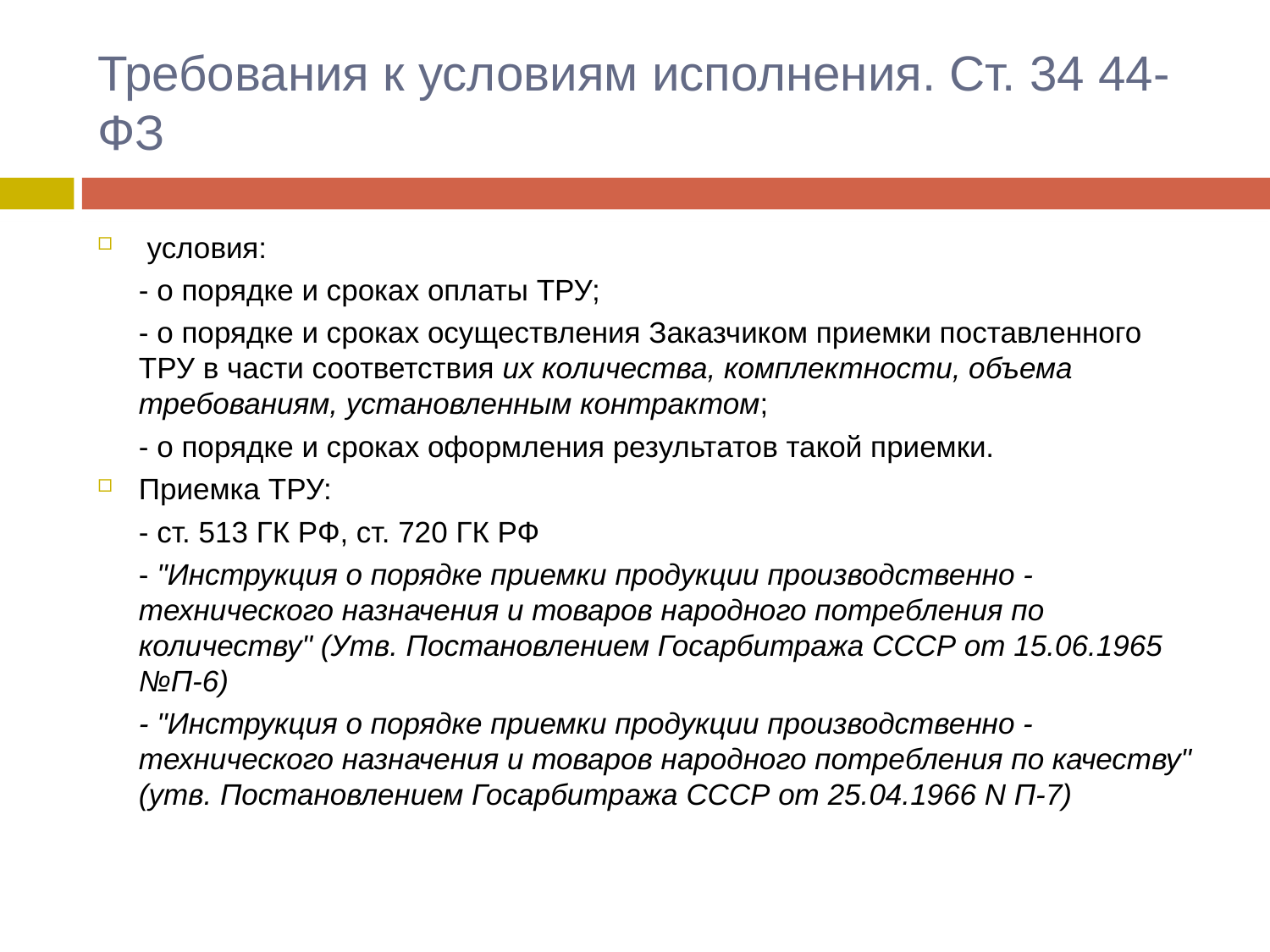

# Требования к условиям исполнения. Ст. 34 44-ФЗ
 условия:
	- о порядке и сроках оплаты ТРУ;
	- о порядке и сроках осуществления Заказчиком приемки поставленного ТРУ в части соответствия их количества, комплектности, объема требованиям, установленным контрактом;
	- о порядке и сроках оформления результатов такой приемки.
Приемка ТРУ:
	- ст. 513 ГК РФ, ст. 720 ГК РФ
	- "Инструкция о порядке приемки продукции производственно - технического назначения и товаров народного потребления по количеству" (Утв. Постановлением Госарбитража СССР от 15.06.1965 №П-6)
	- "Инструкция о порядке приемки продукции производственно - технического назначения и товаров народного потребления по качеству" (утв. Постановлением Госарбитража СССР от 25.04.1966 N П-7)